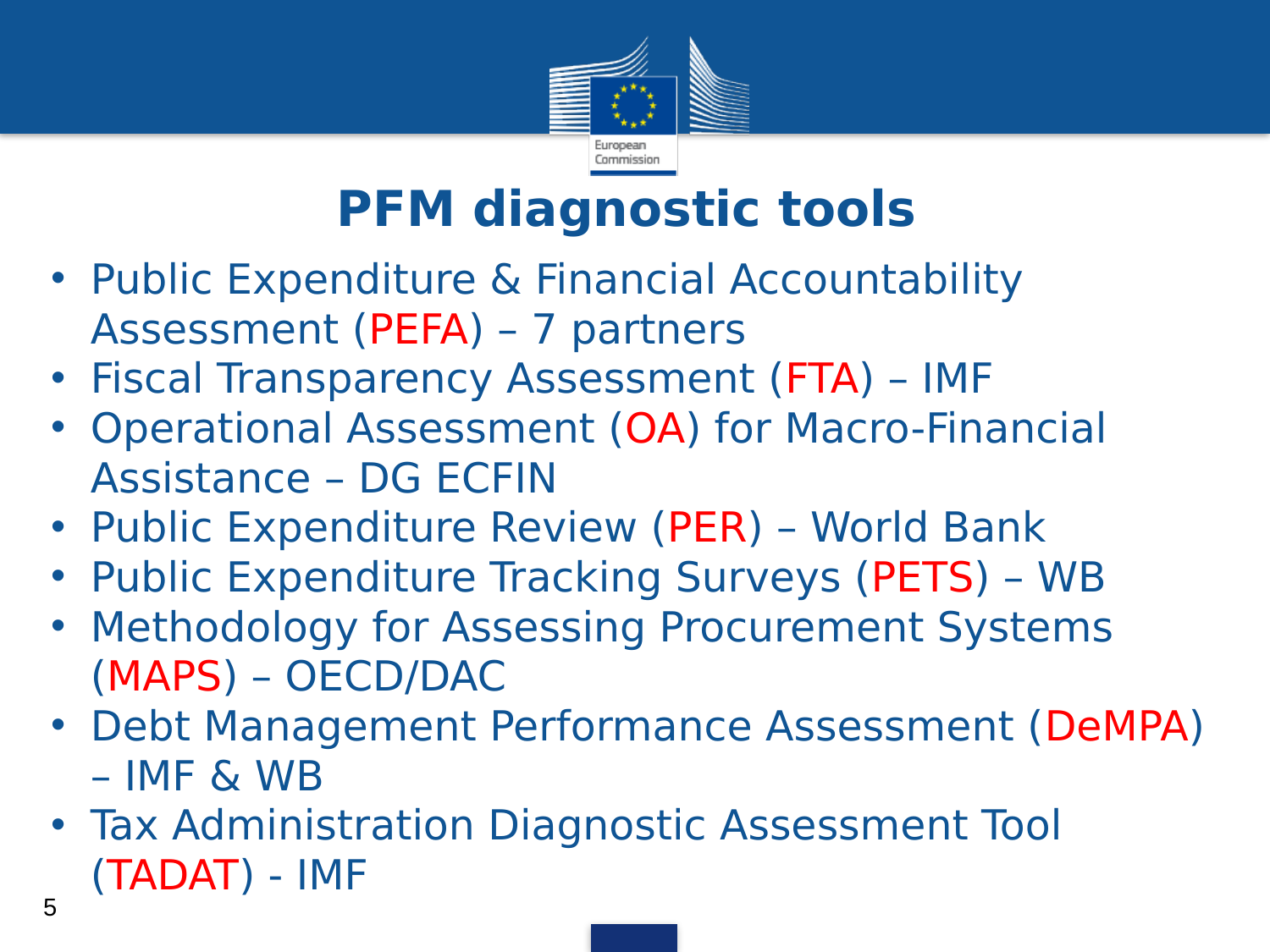

# PFM diagnostic tools
Public Expenditure & Financial Accountability Assessment (PEFA) – 7 partners
Fiscal Transparency Assessment (FTA) – IMF
Operational Assessment (OA) for Macro-Financial Assistance – DG ECFIN
Public Expenditure Review (PER) – World Bank
Public Expenditure Tracking Surveys (PETS) – WB
Methodology for Assessing Procurement Systems (MAPS) – OECD/DAC
Debt Management Performance Assessment (DeMPA) – IMF & WB
Tax Administration Diagnostic Assessment Tool (TADAT) - IMF
5